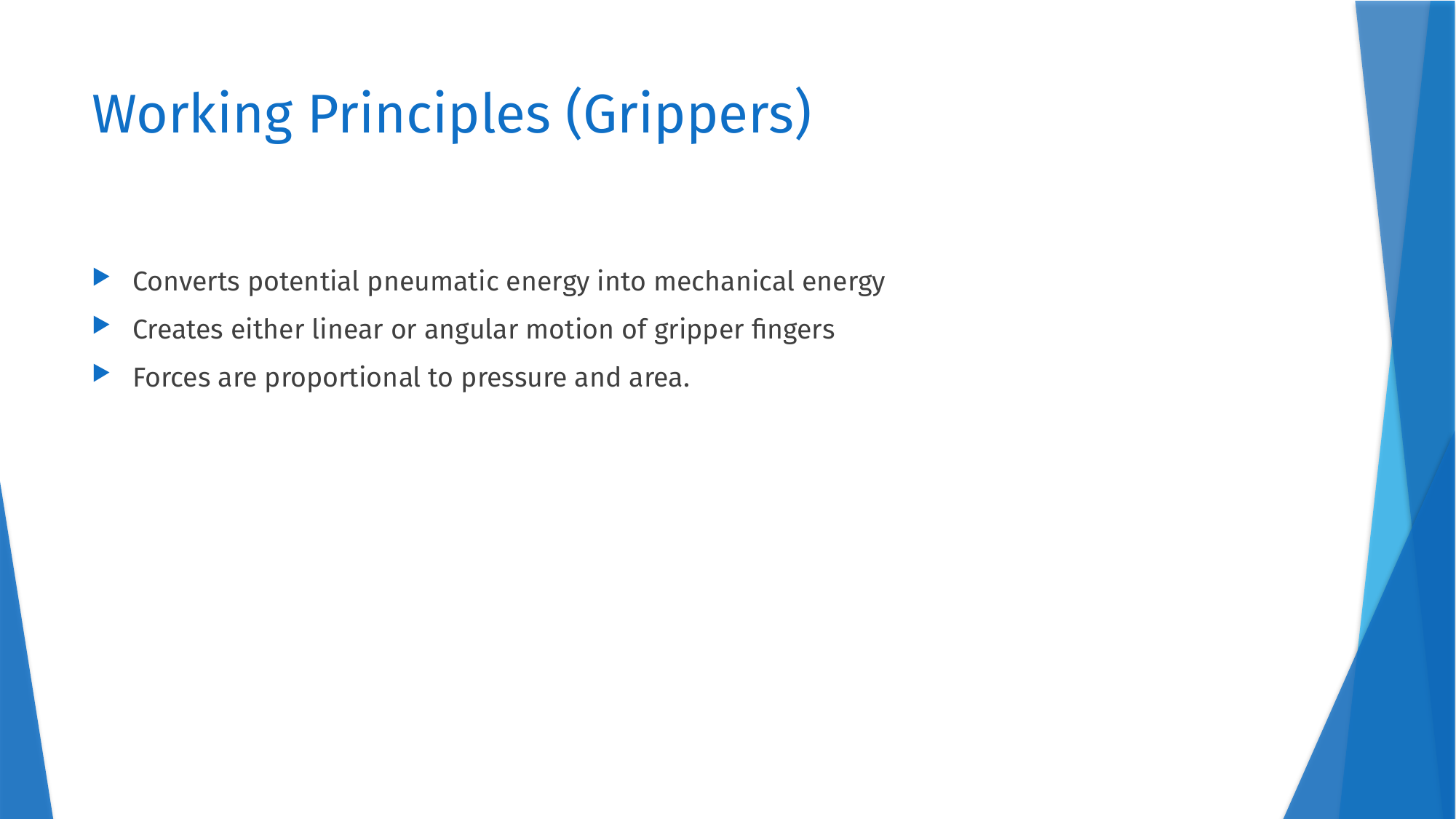

# Working Principles (Grippers)
Converts potential pneumatic energy into mechanical energy
Creates either linear or angular motion of gripper fingers
Forces are proportional to pressure and area.